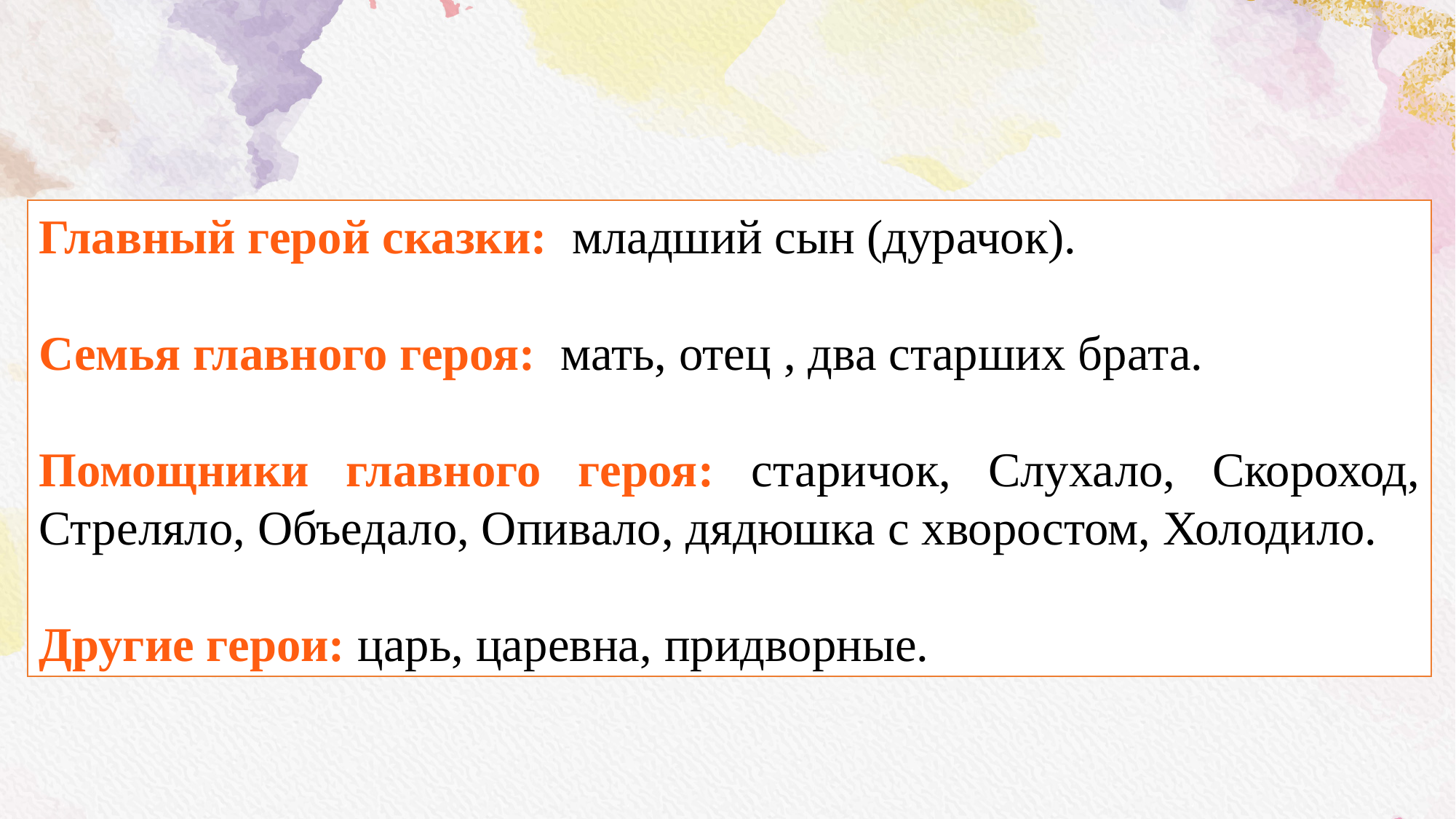

Главный герой сказки:  младший сын (дурачок).

Семья главного героя:  мать, отец , два старших брата.

Помощники главного героя: старичок, Слухало, Скороход, Стреляло, Объедало, Опивало, дядюшка с хворостом, Холодило.

Другие герои: царь, царевна, придворные.